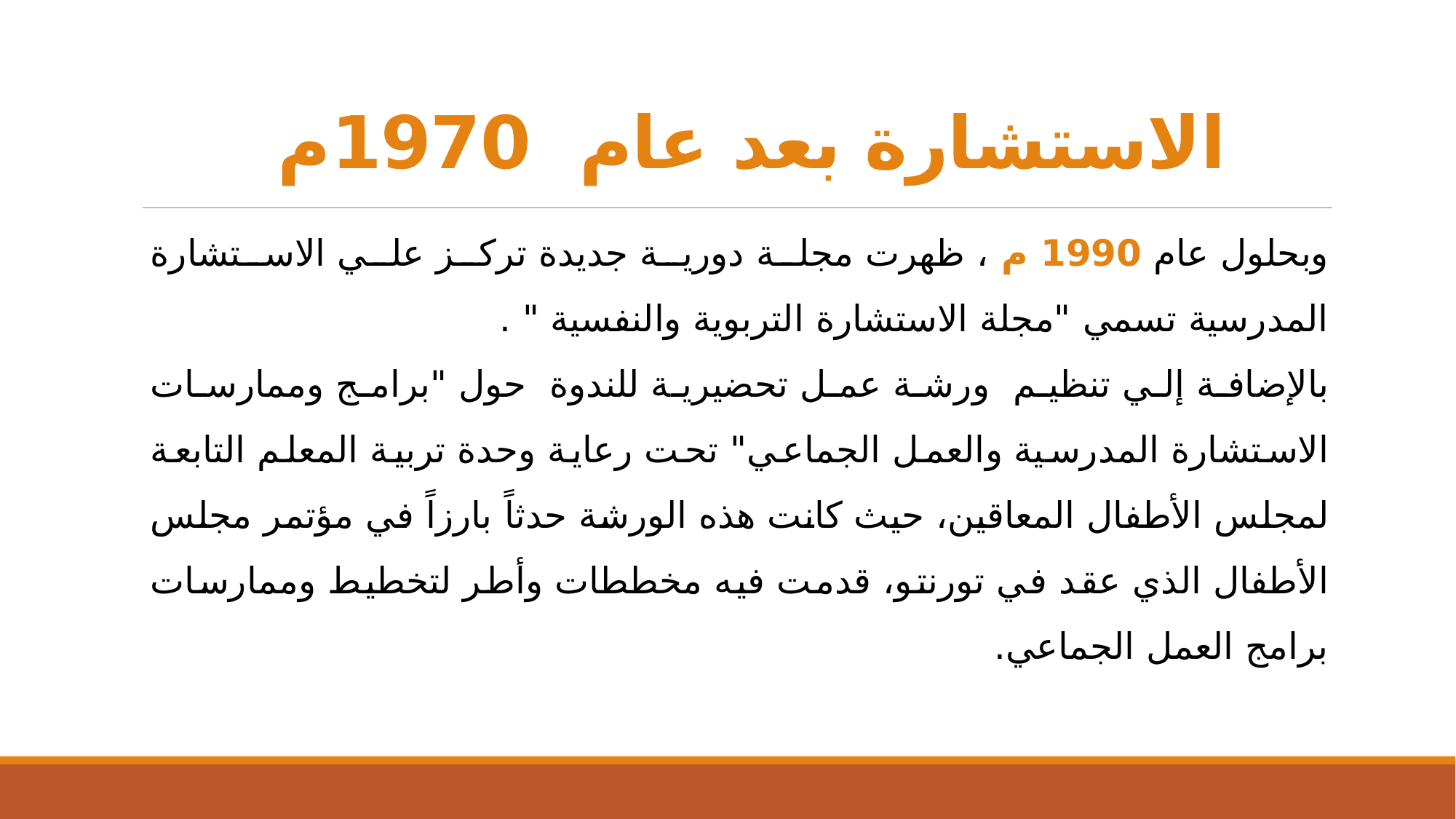

# الاستشارة بعد عام  1970م
وبحلول عام 1990 م ، ظهرت مجلة دورية جديدة تركز علي الاستشارة المدرسية تسمي "مجلة الاستشارة التربوية والنفسية " .
بالإضافة إلي تنظيم  ورشة عمل تحضيرية للندوة  حول "برامج وممارسات الاستشارة المدرسية والعمل الجماعي" تحت رعاية وحدة تربية المعلم التابعة لمجلس الأطفال المعاقين، حيث كانت هذه الورشة حدثاً بارزاً في مؤتمر مجلس الأطفال الذي عقد في تورنتو، قدمت فيه مخططات وأطر لتخطيط وممارسات برامج العمل الجماعي.